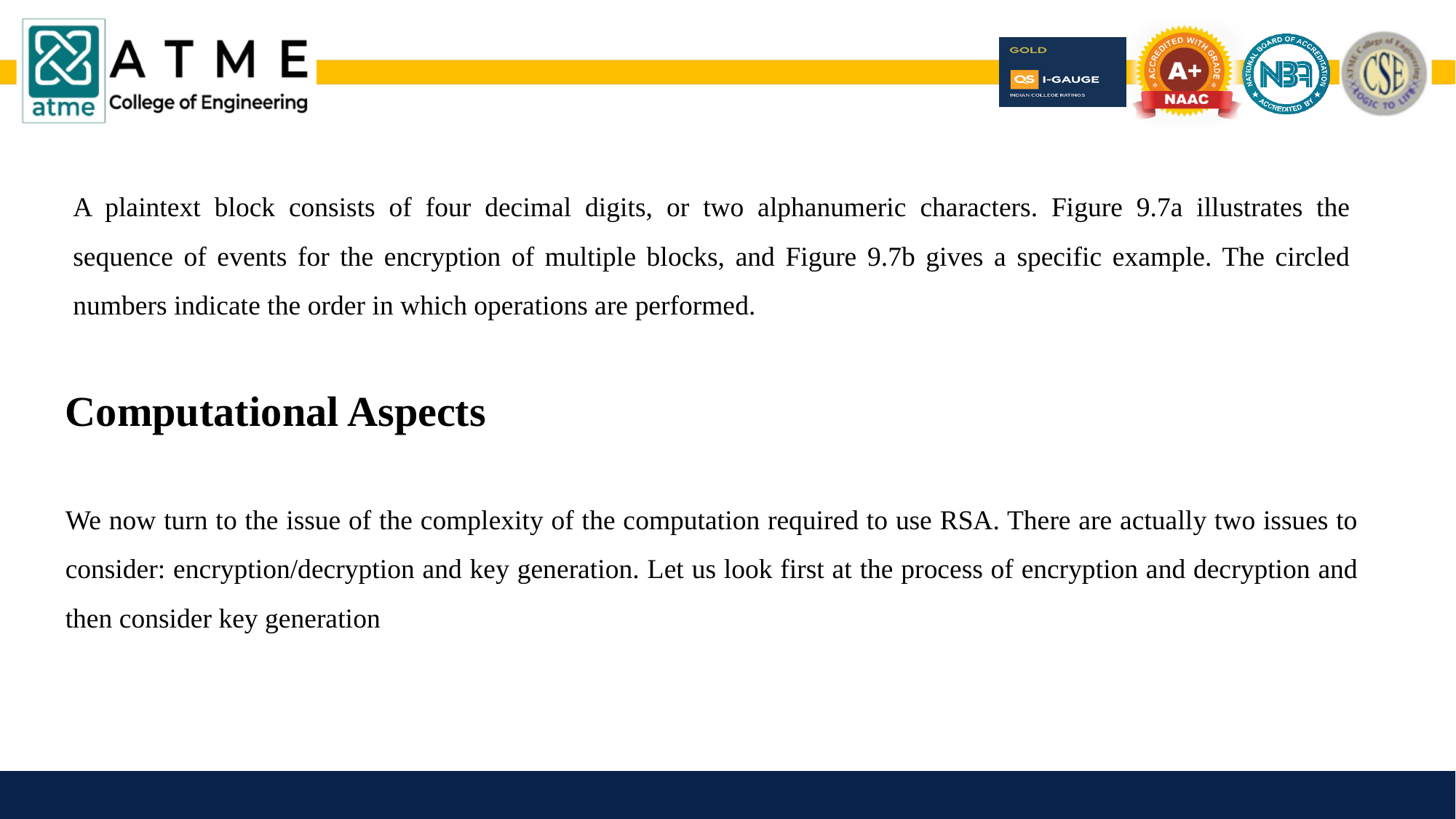

A plaintext block consists of four decimal digits, or two alphanumeric characters. Figure 9.7a illustrates the sequence of events for the encryption of multiple blocks, and Figure 9.7b gives a specific example. The circled numbers indicate the order in which operations are performed.
Computational Aspects
We now turn to the issue of the complexity of the computation required to use RSA. There are actually two issues to consider: encryption/decryption and key generation. Let us look first at the process of encryption and decryption and then consider key generation